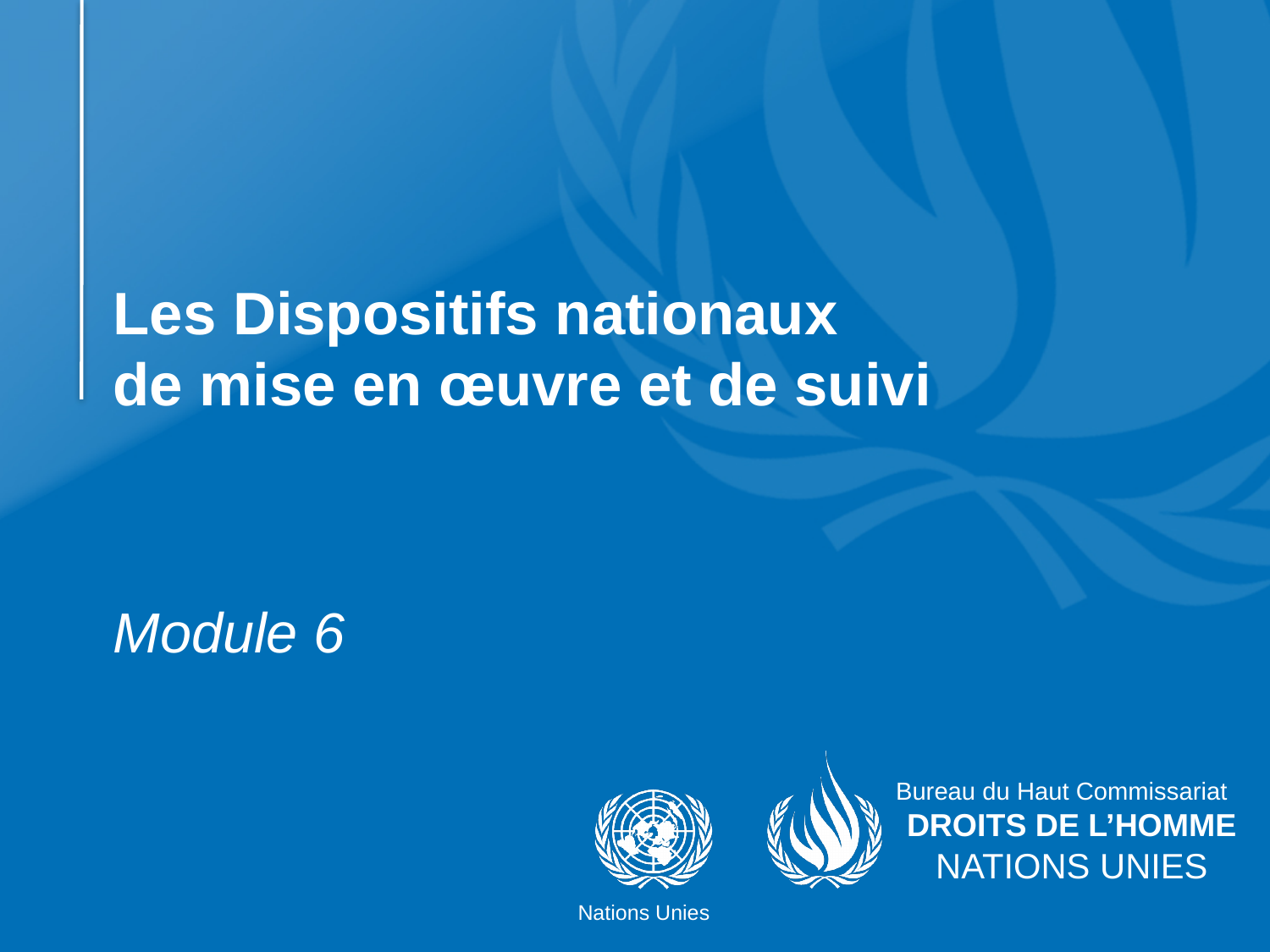

# Les Dispositifs nationaux de mise en œuvre et de suivi
Module 6
Bureau du Haut Commissariat
DROITS DE L’HOMME
NATIONS UNIES
Nations Unies